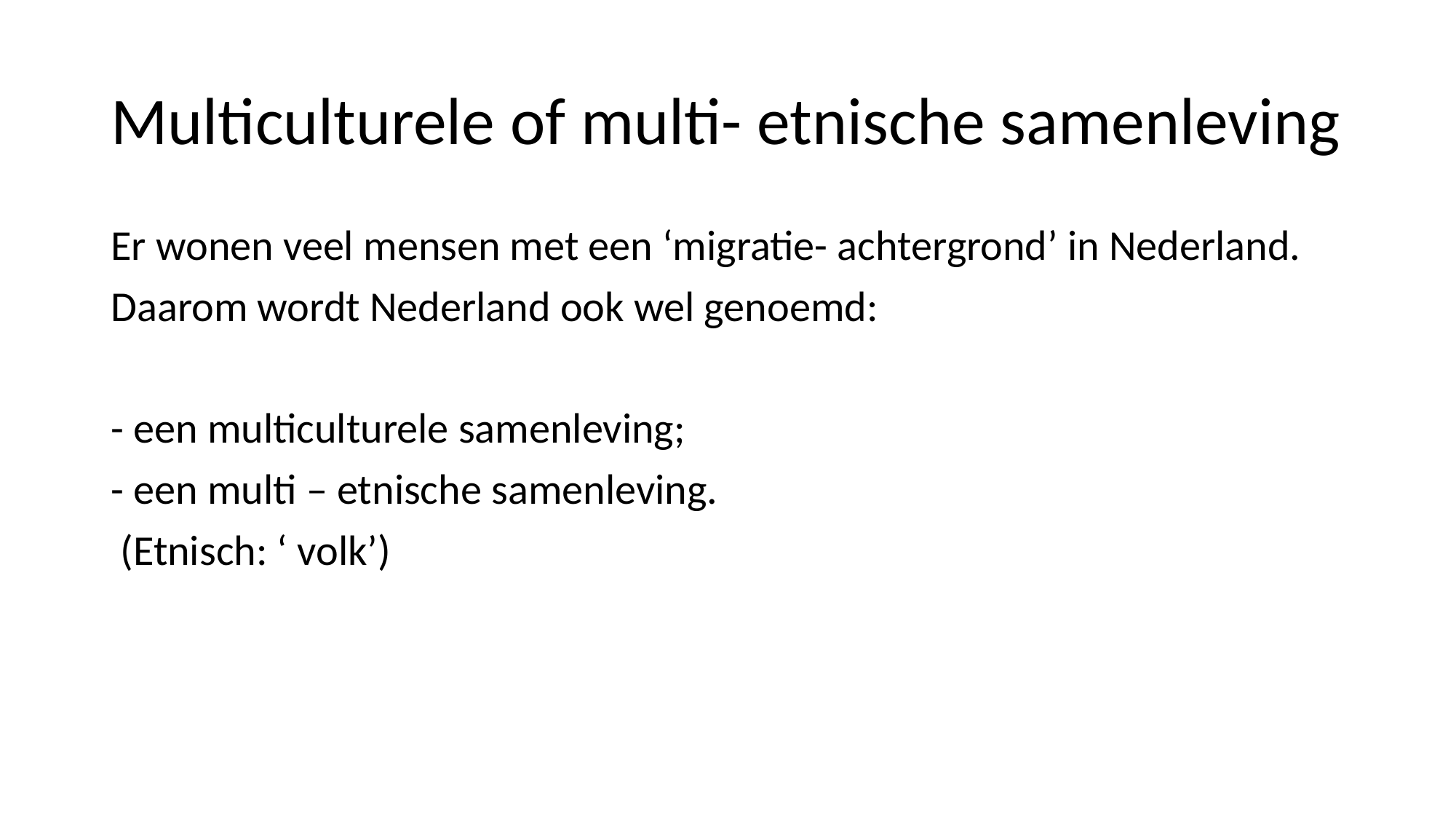

# Multiculturele of multi- etnische samenleving
Er wonen veel mensen met een ‘migratie- achtergrond’ in Nederland.
Daarom wordt Nederland ook wel genoemd:

- een multiculturele samenleving;
- een multi – etnische samenleving.
 (Etnisch: ‘ volk’)